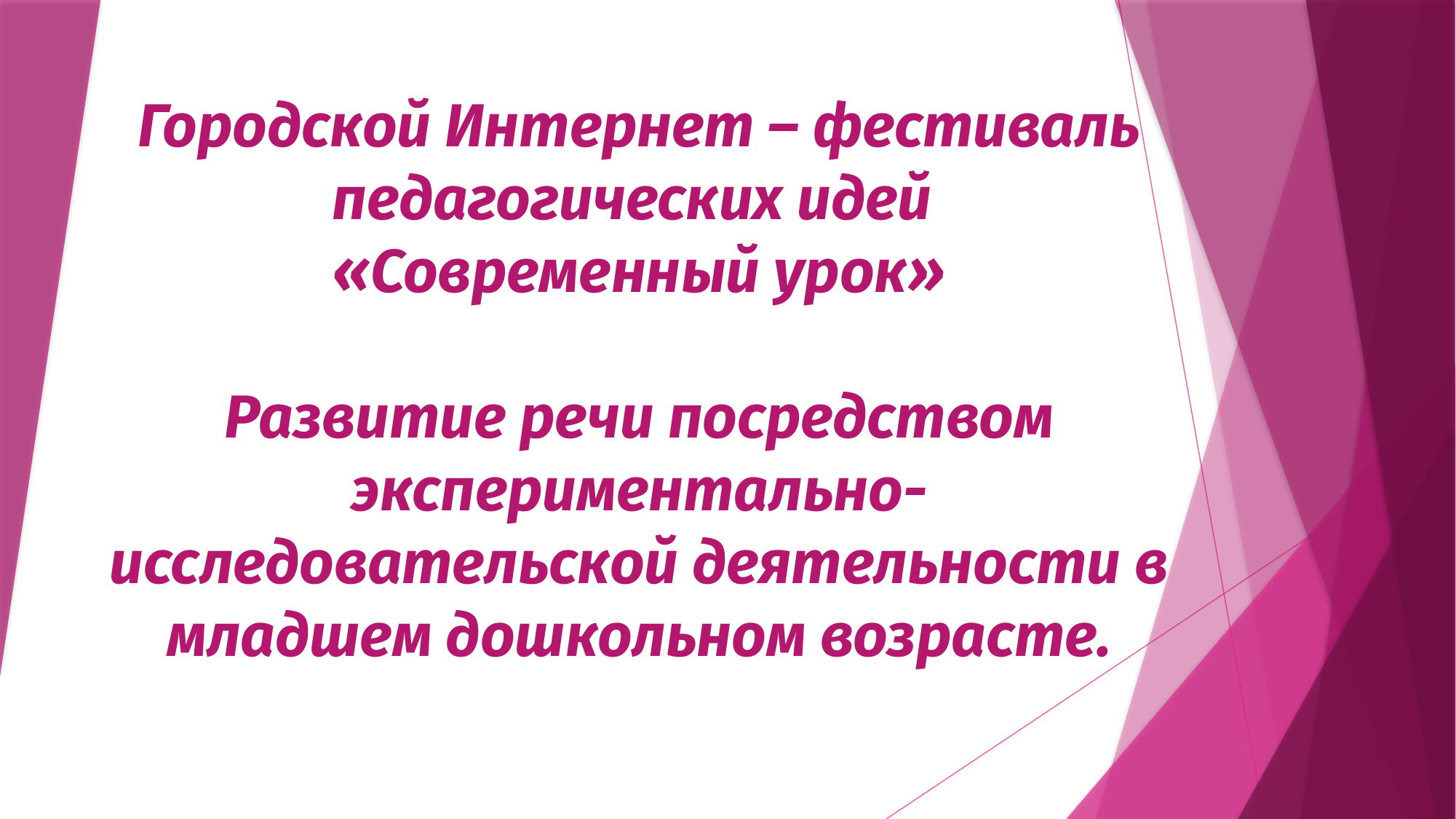

# Городской Интернет – фестиваль педагогических идей «Современный урок» Развитие речи посредством экспериментально-исследовательской деятельности в младшем дошкольном возрасте.